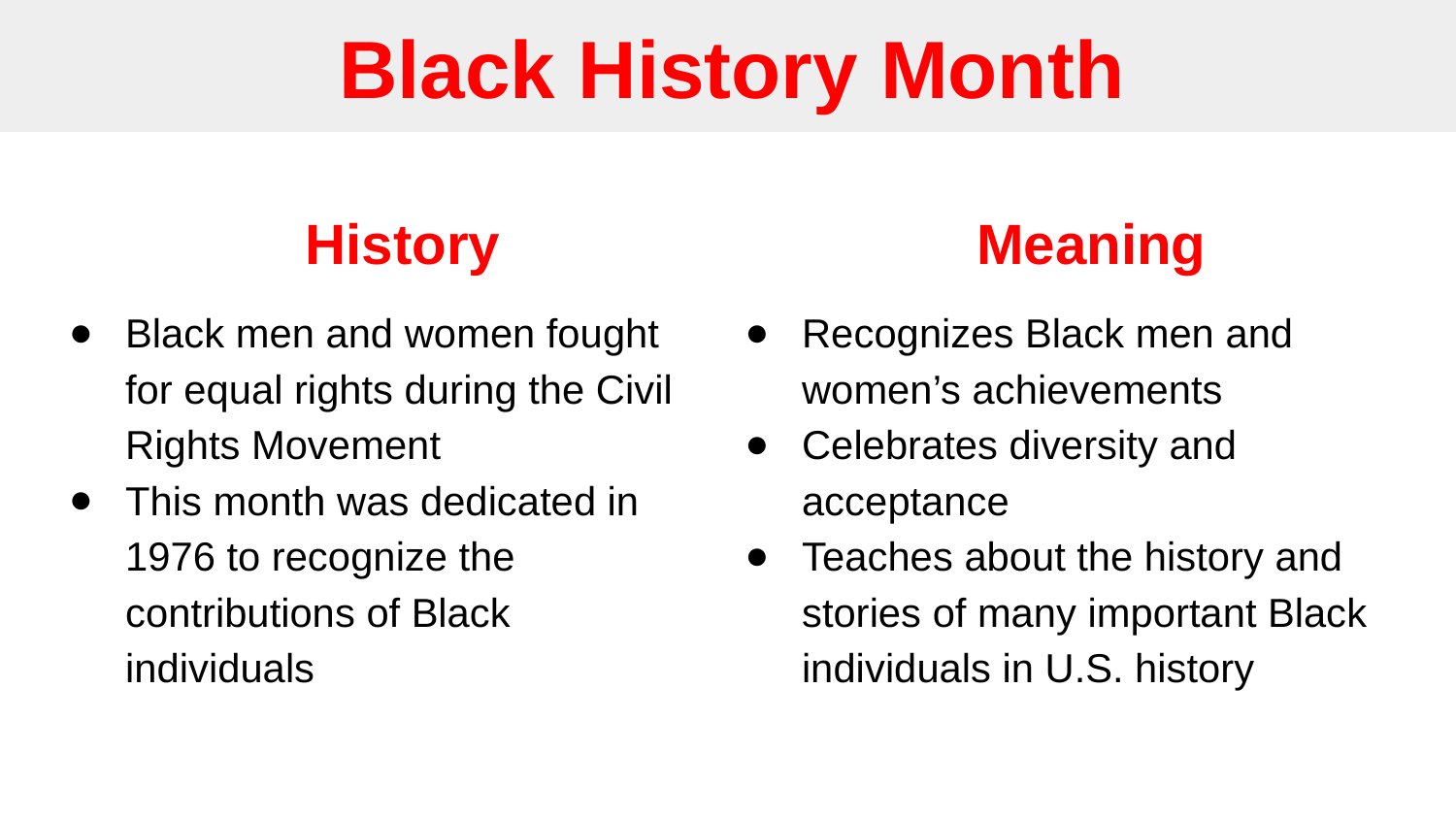

# Black History Month
History
Black men and women fought for equal rights during the Civil Rights Movement
This month was dedicated in 1976 to recognize the contributions of Black individuals
Meaning
Recognizes Black men and women’s achievements
Celebrates diversity and acceptance
Teaches about the history and stories of many important Black individuals in U.S. history